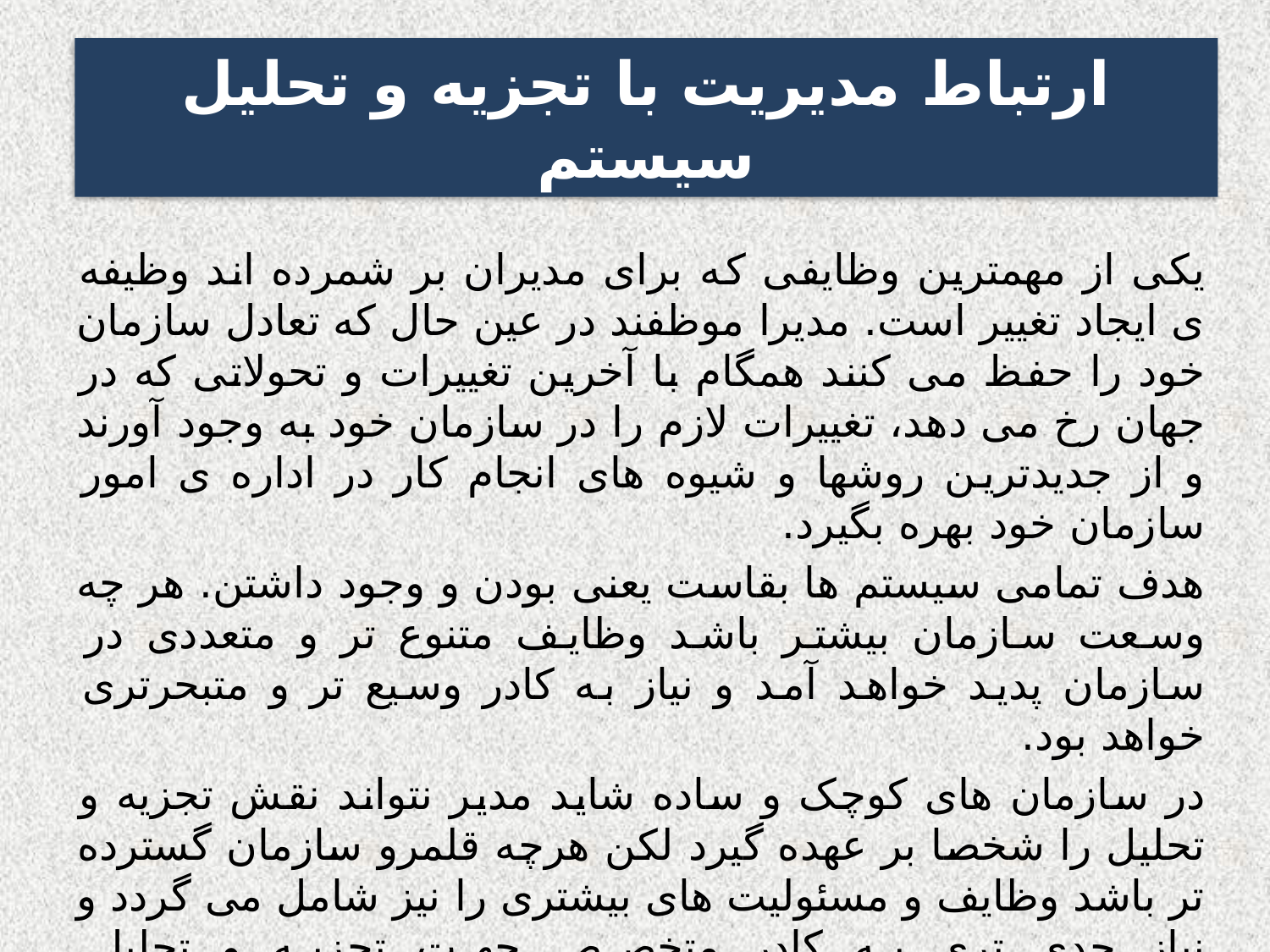

#
ارتباط مدیریت با تجزیه و تحلیل سیستم
یکی از مهمترین وظایفی که برای مدیران بر شمرده اند وظیفه ی ایجاد تغییر است. مدیرا موظفند در عین حال که تعادل سازمان خود را حفظ می کنند همگام با آخرین تغییرات و تحولاتی که در جهان رخ می دهد، تغییرات لازم را در سازمان خود به وجود آورند و از جدیدترین روشها و شیوه های انجام کار در اداره ی امور سازمان خود بهره بگیرد.
هدف تمامی سیستم ها بقاست یعنی بودن و وجود داشتن. هر چه وسعت سازمان بیشتر باشد وظایف متنوع تر و متعددی در سازمان پدید خواهد آمد و نیاز به کادر وسیع تر و متبحرتری خواهد بود.
در سازمان های کوچک و ساده شاید مدیر نتواند نقش تجزیه و تحلیل را شخصا بر عهده گیرد لکن هرچه قلمرو سازمان گسترده تر باشد وظایف و مسئولیت های بیشتری را نیز شامل می گردد و نیاز جدی تری به کادر متخصص جهت تجزیه و تحلیل امورسازمانی احساس می شود.